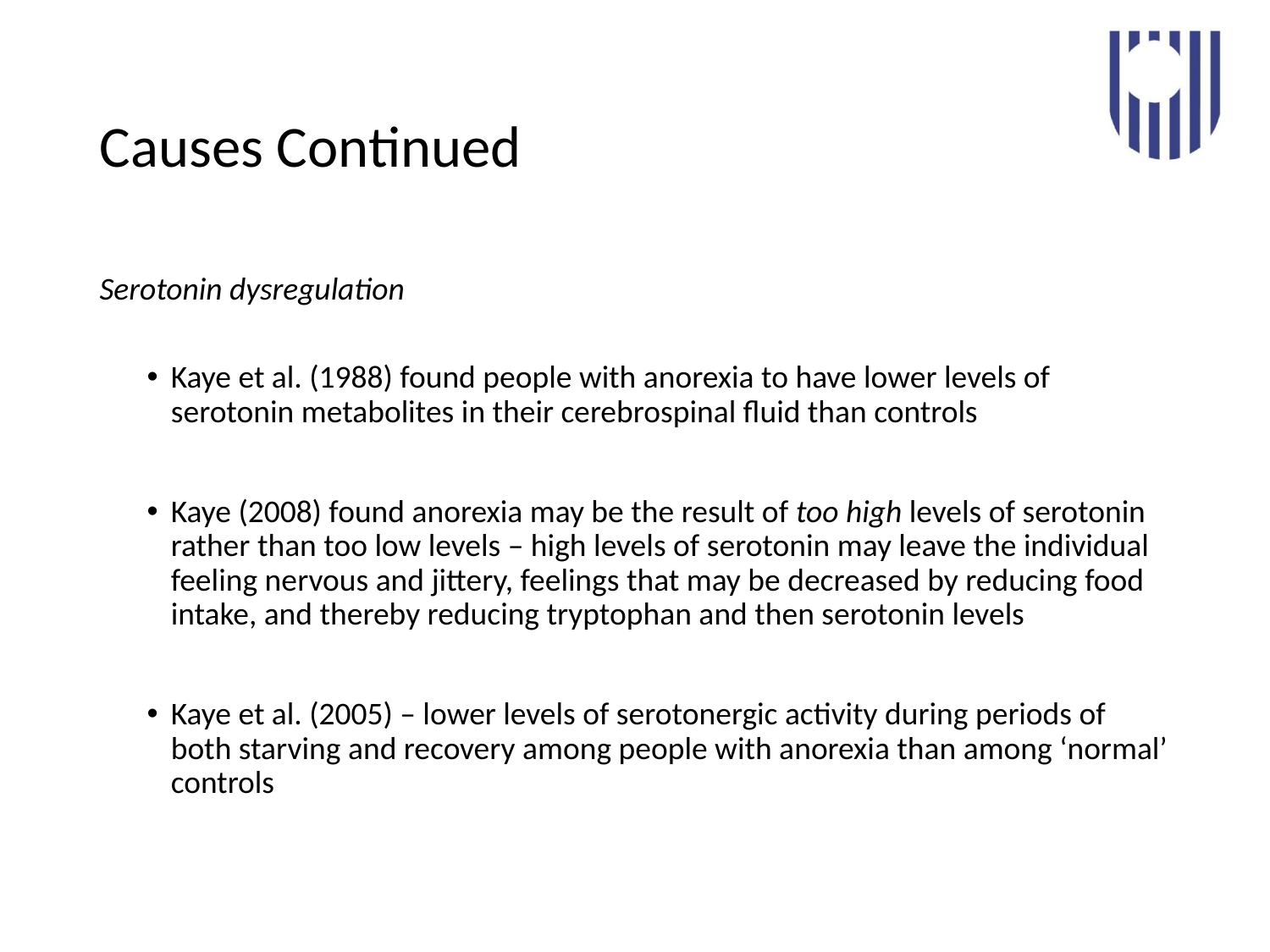

# Causes Continued
Serotonin dysregulation

Kaye et al. (1988) found people with anorexia to have lower levels of serotonin metabolites in their cerebrospinal fluid than controls

Kaye (2008) found anorexia may be the result of too high levels of serotonin rather than too low levels – high levels of serotonin may leave the individual feeling nervous and jittery, feelings that may be decreased by reducing food intake, and thereby reducing tryptophan and then serotonin levels

Kaye et al. (2005) – lower levels of serotonergic activity during periods of both starving and recovery among people with anorexia than among ‘normal’ controls